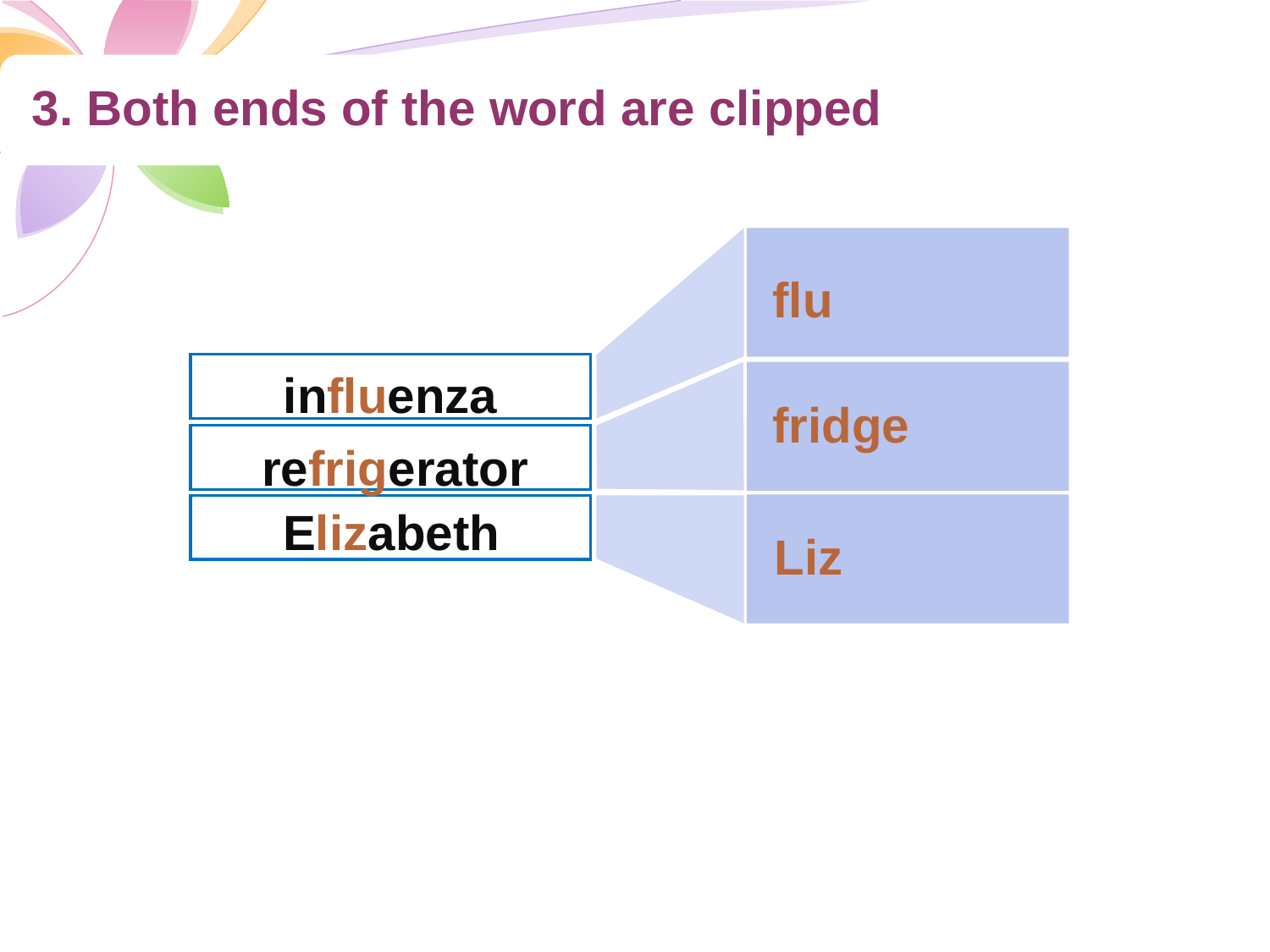

# 3. Both ends of the word are clipped

flu

influenza

fridge

refrigerator

Elizabeth

Liz